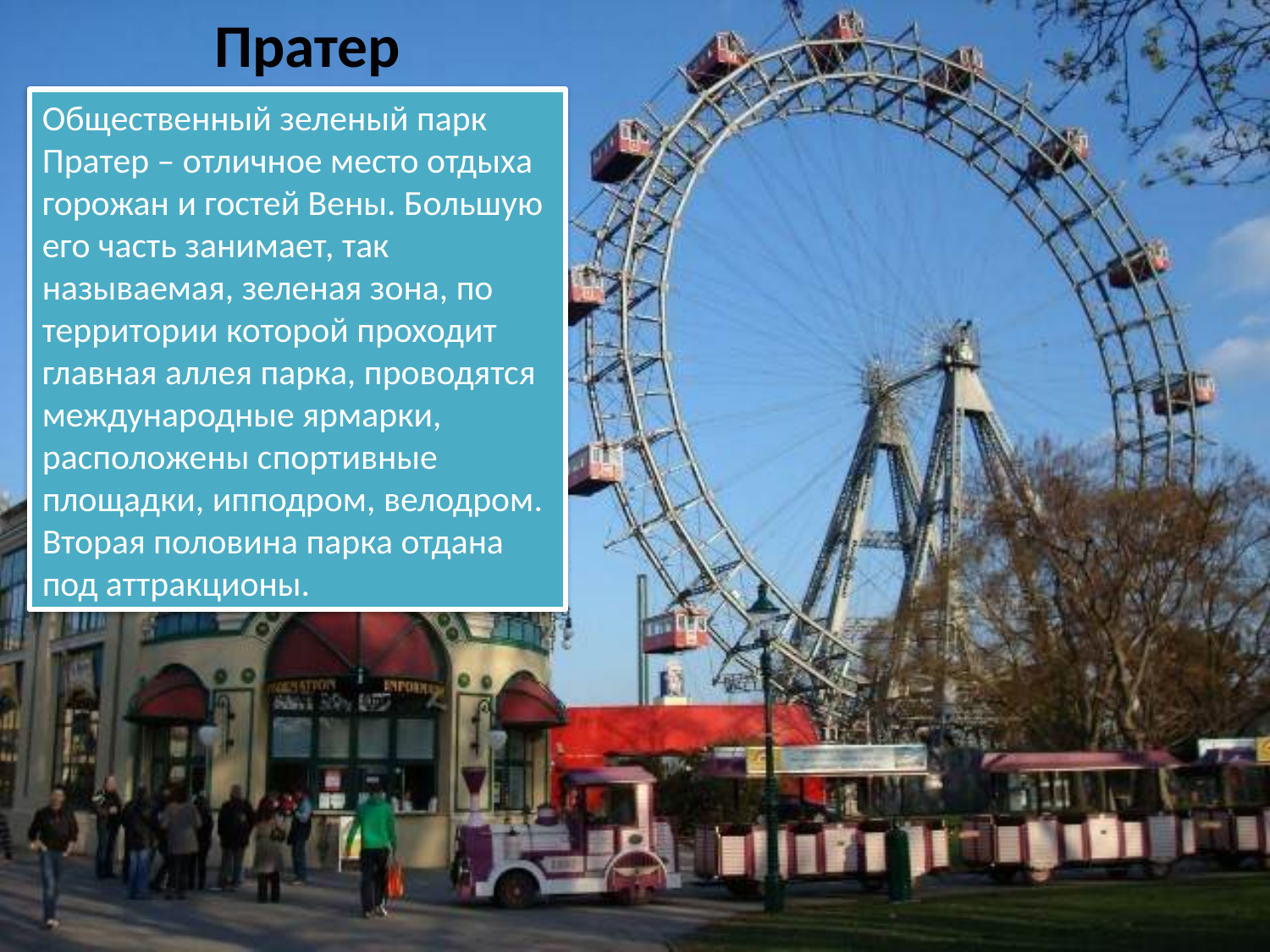

# Пратер
Общественный зеленый парк Пратер – отличное место отдыха горожан и гостей Вены. Большую его часть занимает, так называемая, зеленая зона, по территории которой проходит главная аллея парка, проводятся международные ярмарки, расположены спортивные площадки, ипподром, велодром. Вторая половина парка отдана под аттракционы.